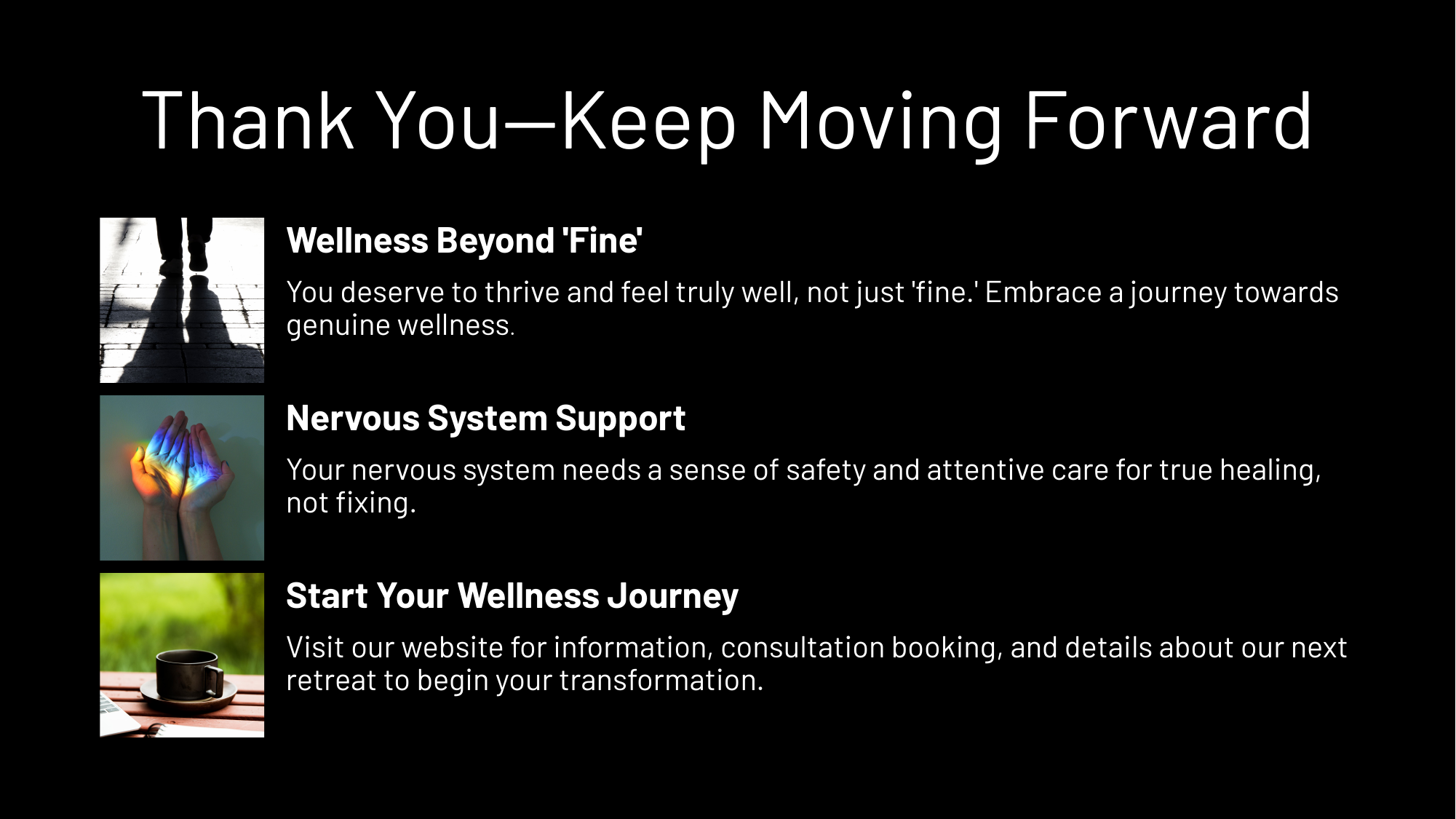

# Thank You—Keep Moving Forward
Wellness Beyond 'Fine'
You deserve to thrive and feel truly well, not just 'fine.' Embrace a journey towards genuine wellness.
Nervous System Support
Your nervous system needs a sense of safety and attentive care for true healing, not fixing.
Start Your Wellness Journey
Visit our website for information, consultation booking, and details about our next retreat to begin your transformation.